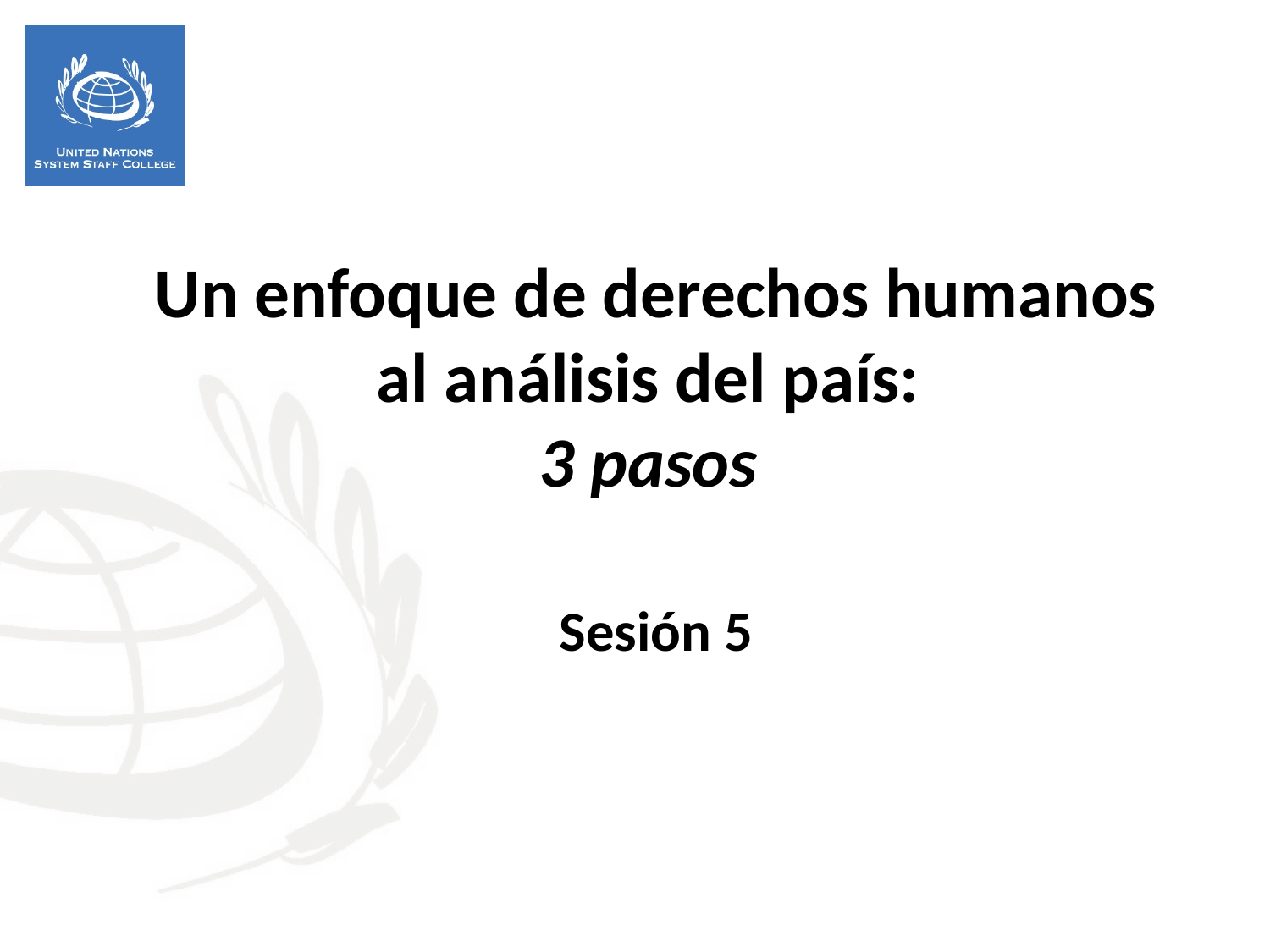

Un enfoque de derechos humanos al análisis del país:
3 pasos
Sesión 5